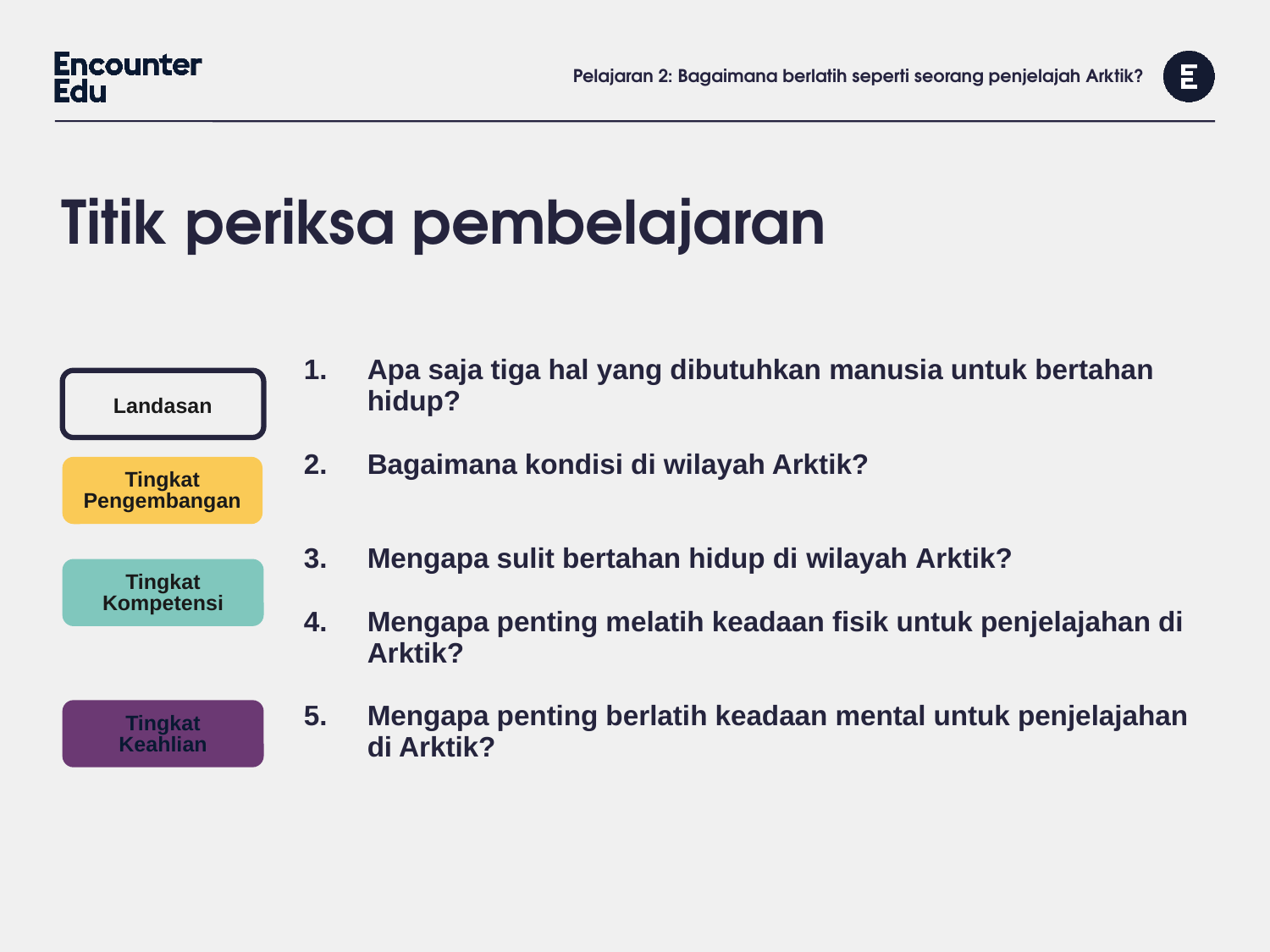

# Pelajaran 2: Bagaimana berlatih seperti seorang penjelajah Arktik?
Titik periksa pembelajaran
| Apa saja tiga hal yang dibutuhkan manusia untuk bertahan hidup? Bagaimana kondisi di wilayah Arktik? Mengapa sulit bertahan hidup di wilayah Arktik? Mengapa penting melatih keadaan fisik untuk penjelajahan di Arktik? Mengapa penting berlatih keadaan mental untuk penjelajahan di Arktik? |
| --- |
|  |
|  |
|  |
|  |
Landasan
Tingkat Pengembangan
Tingkat Kompetensi
Tingkat Keahlian